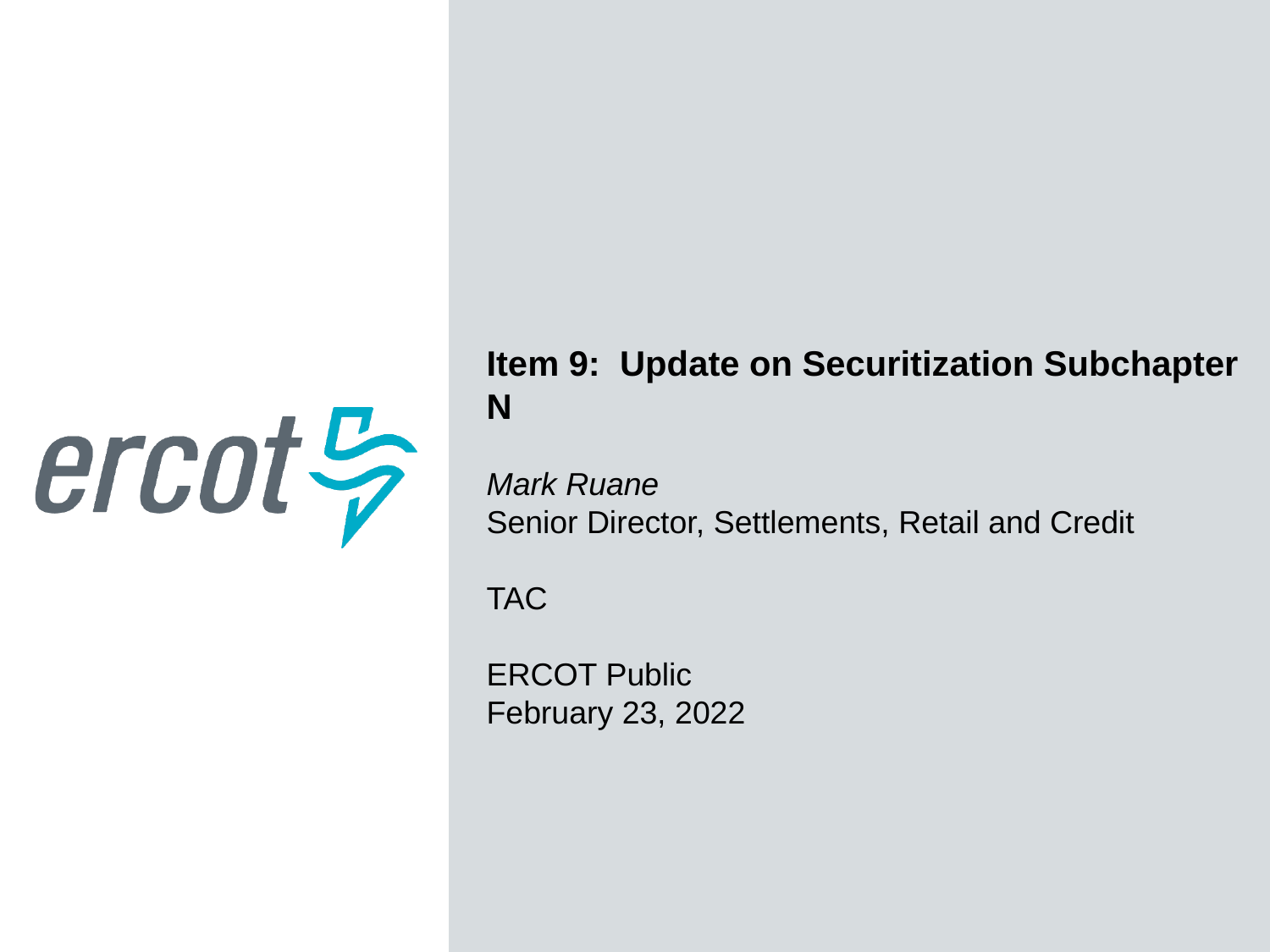

Item 9:  Update on Securitization Subchapter N

Mark Ruane
Senior Director, Settlements, Retail and Credit

TAC

ERCOT Public
February 23, 2022